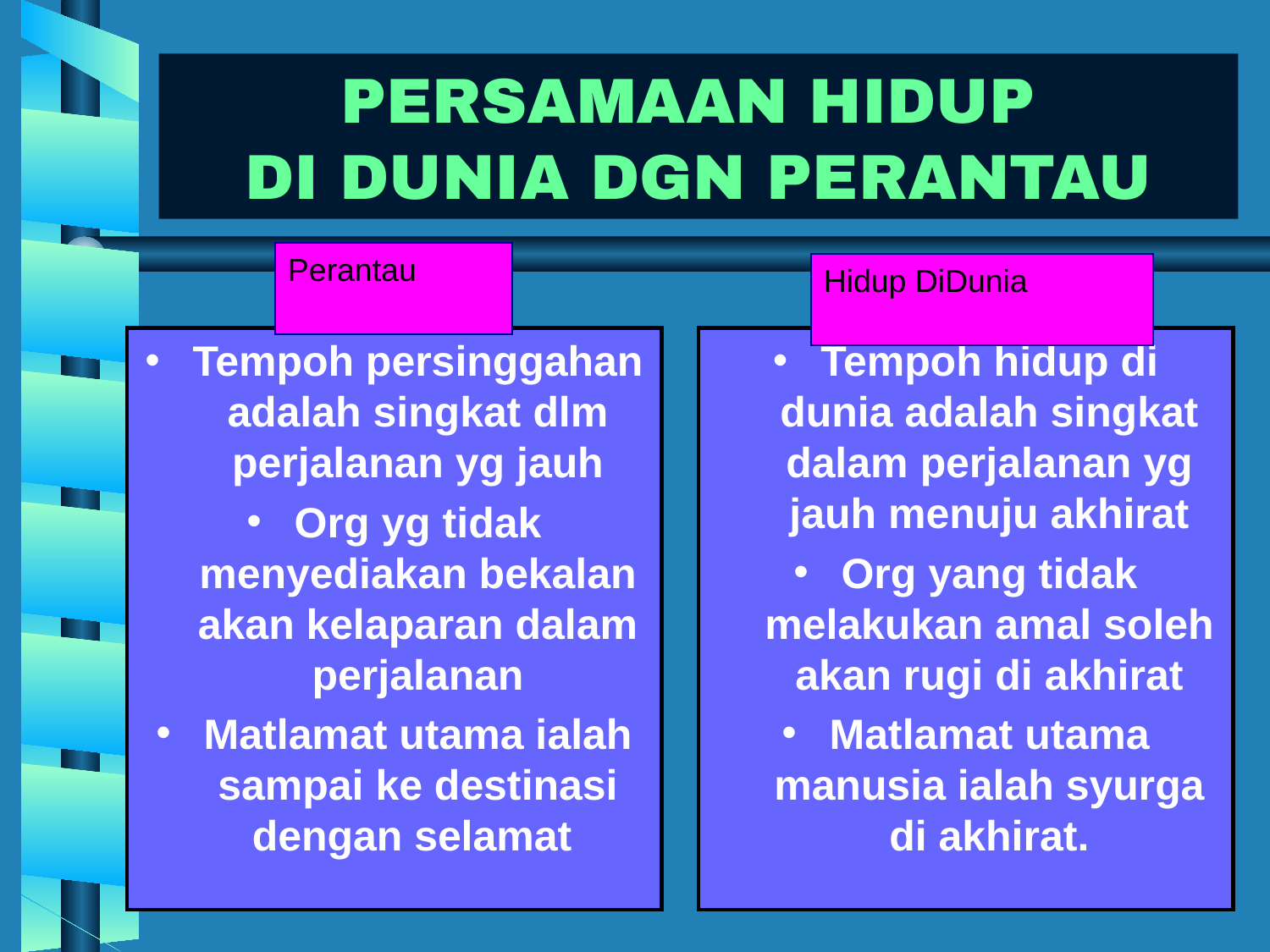

# PERSAMAAN HIDUP DI DUNIA DGN PERANTAU
Perantau
Hidup DiDunia
Tempoh persinggahan adalah singkat dlm perjalanan yg jauh
Org yg tidak menyediakan bekalan akan kelaparan dalam perjalanan
Matlamat utama ialah sampai ke destinasi dengan selamat
Tempoh hidup di dunia adalah singkat dalam perjalanan yg jauh menuju akhirat
Org yang tidak melakukan amal soleh akan rugi di akhirat
Matlamat utama manusia ialah syurga di akhirat.